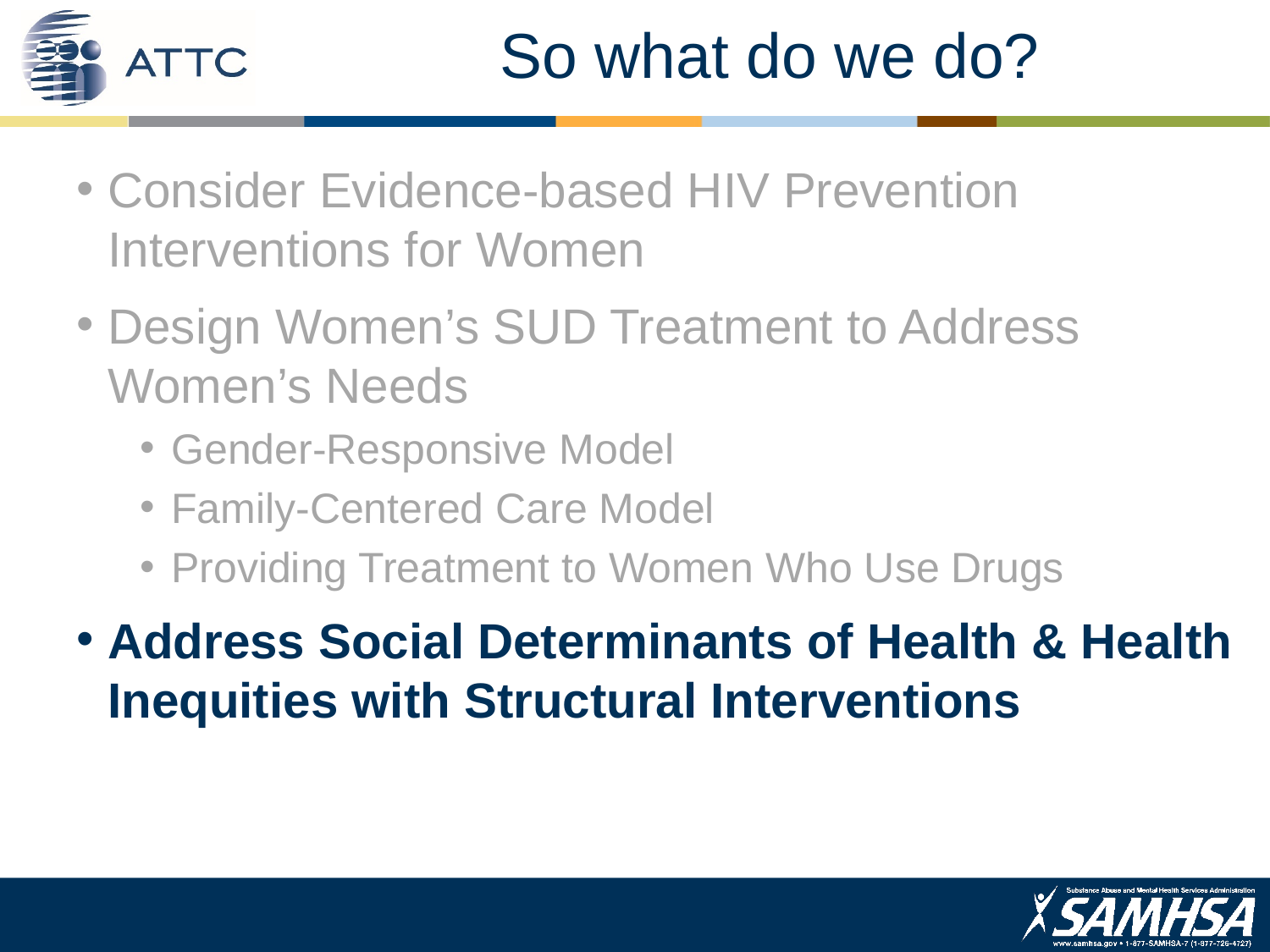

# So what do we do?
Consider Evidence-based HIV Prevention Interventions for Women
Design Women’s SUD Treatment to Address Women’s Needs
Gender-Responsive Model
Family-Centered Care Model
Providing Treatment to Women Who Use Drugs
Address Social Determinants of Health & Health Inequities with Structural Interventions